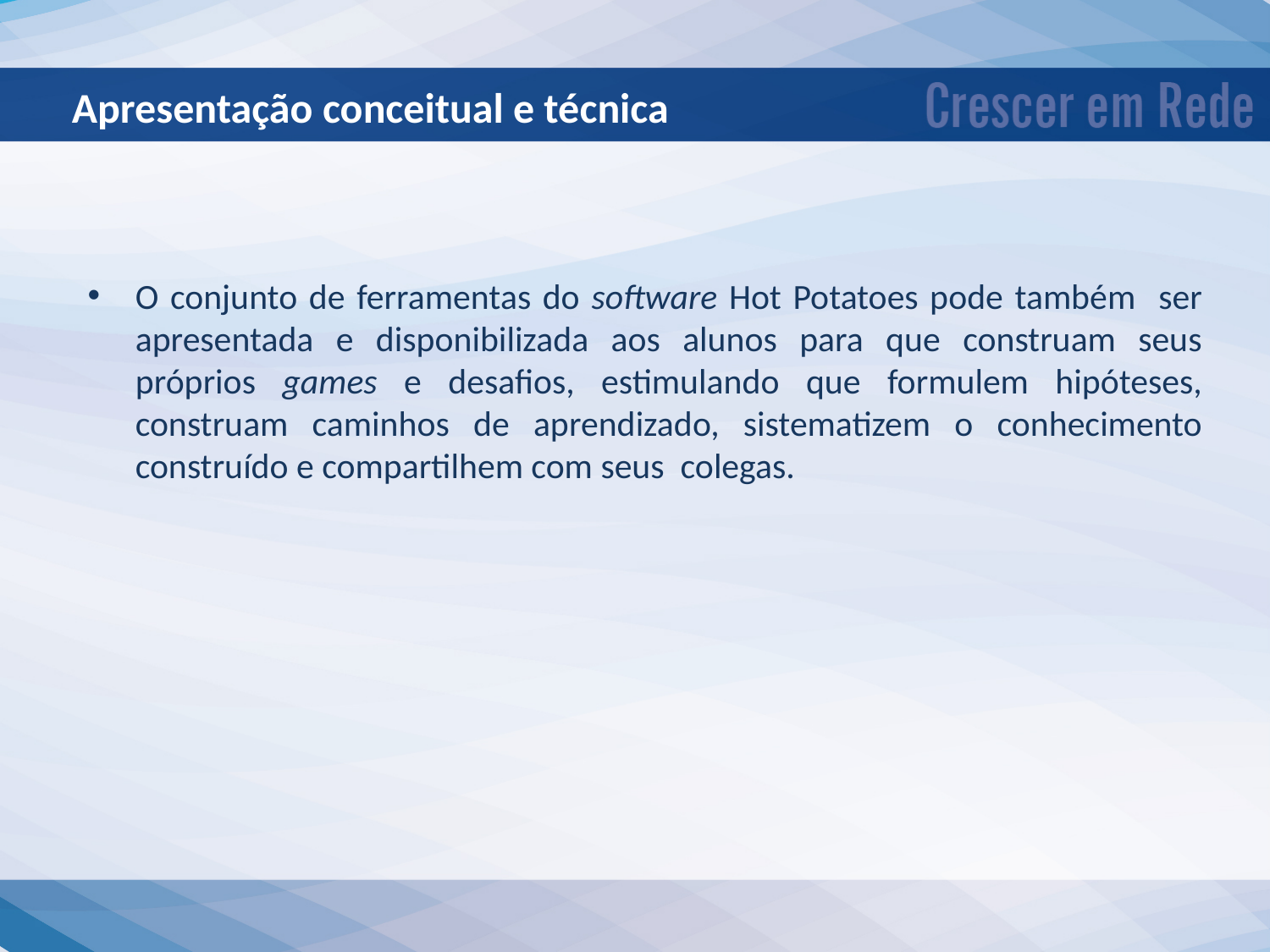

Apresentação conceitual e técnica

O conjunto de ferramentas do software Hot Potatoes pode também  ser apresentada e disponibilizada aos alunos para que construam seus próprios games e desafios, estimulando que formulem hipóteses, construam caminhos de aprendizado, sistematizem o conhecimento construído e compartilhem com seus  colegas.